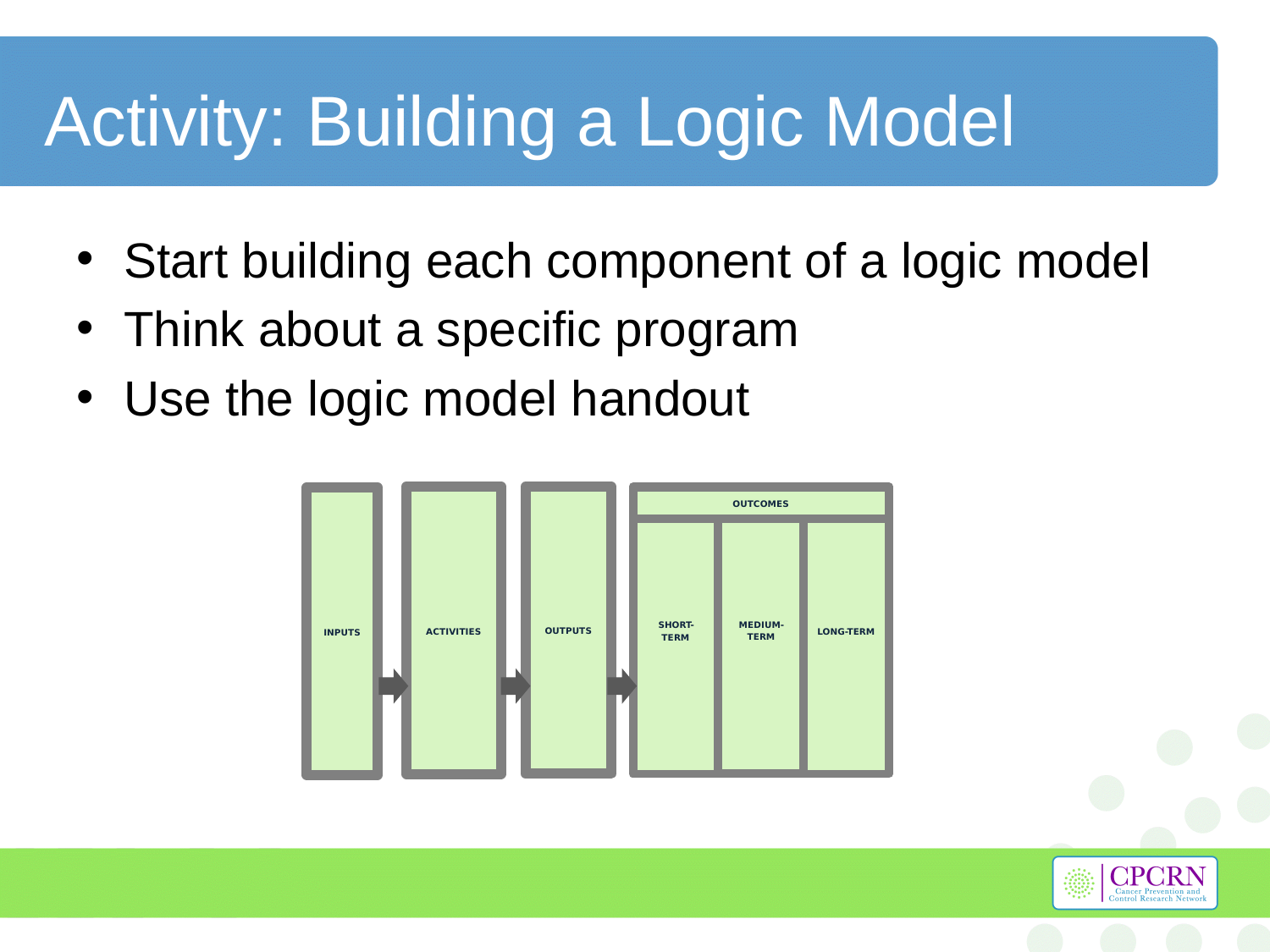

# Activity: Building a Logic Model
Start building each component of a logic model
Think about a specific program
Use the logic model handout
OUTPUTS
MEDIUM-TERM
ACTIVITIES

SHORT-TERM

INPUTS
OUTCOMES
LONG-TERM